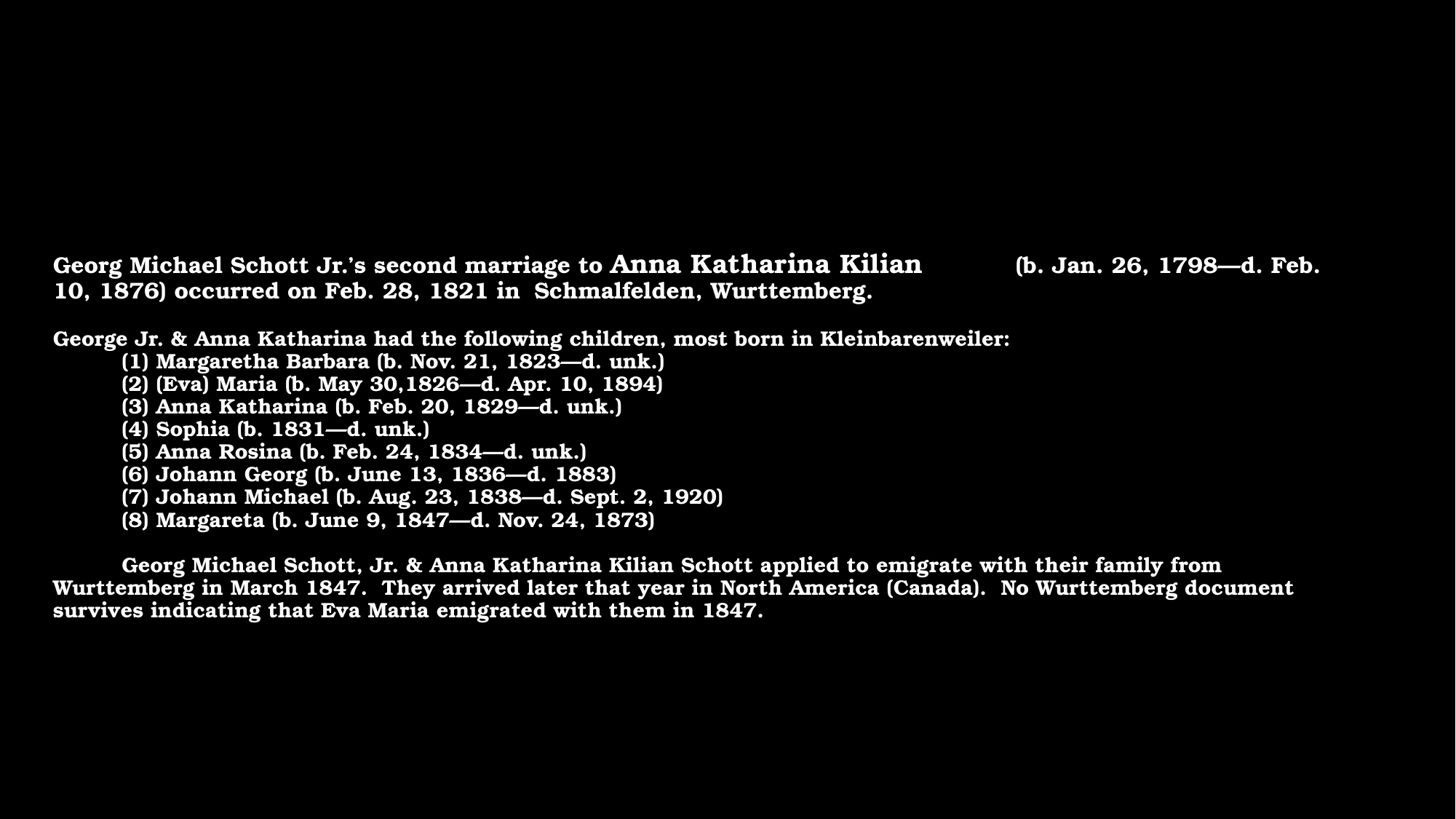

# Georg Michael Schott Jr.’s second marriage to Anna Katharina Kilian       	(b. Jan. 26, 1798—d. Feb. 10, 1876) occurred on Feb. 28, 1821 in 			Schmalfelden, Wurttemberg. George Jr. & Anna Katharina had the following children, most born in Kleinbarenweiler: (1) Margaretha Barbara (b. Nov. 21, 1823—d. unk.) (2) (Eva) Maria (b. May 30,1826—d. Apr. 10, 1894) (3) Anna Katharina (b. Feb. 20, 1829—d. unk.) (4) Sophia (b. 1831—d. unk.) (5) Anna Rosina (b. Feb. 24, 1834—d. unk.) (6) Johann Georg (b. June 13, 1836—d. 1883) (7) Johann Michael (b. Aug. 23, 1838—d. Sept. 2, 1920) (8) Margareta (b. June 9, 1847—d. Nov. 24, 1873) Georg Michael Schott, Jr. & Anna Katharina Kilian Schott applied to emigrate with their family from Wurttemberg in March 1847.  They arrived later that year in North America (Canada).  No Wurttemberg document survives indicating that Eva Maria emigrated with them in 1847.